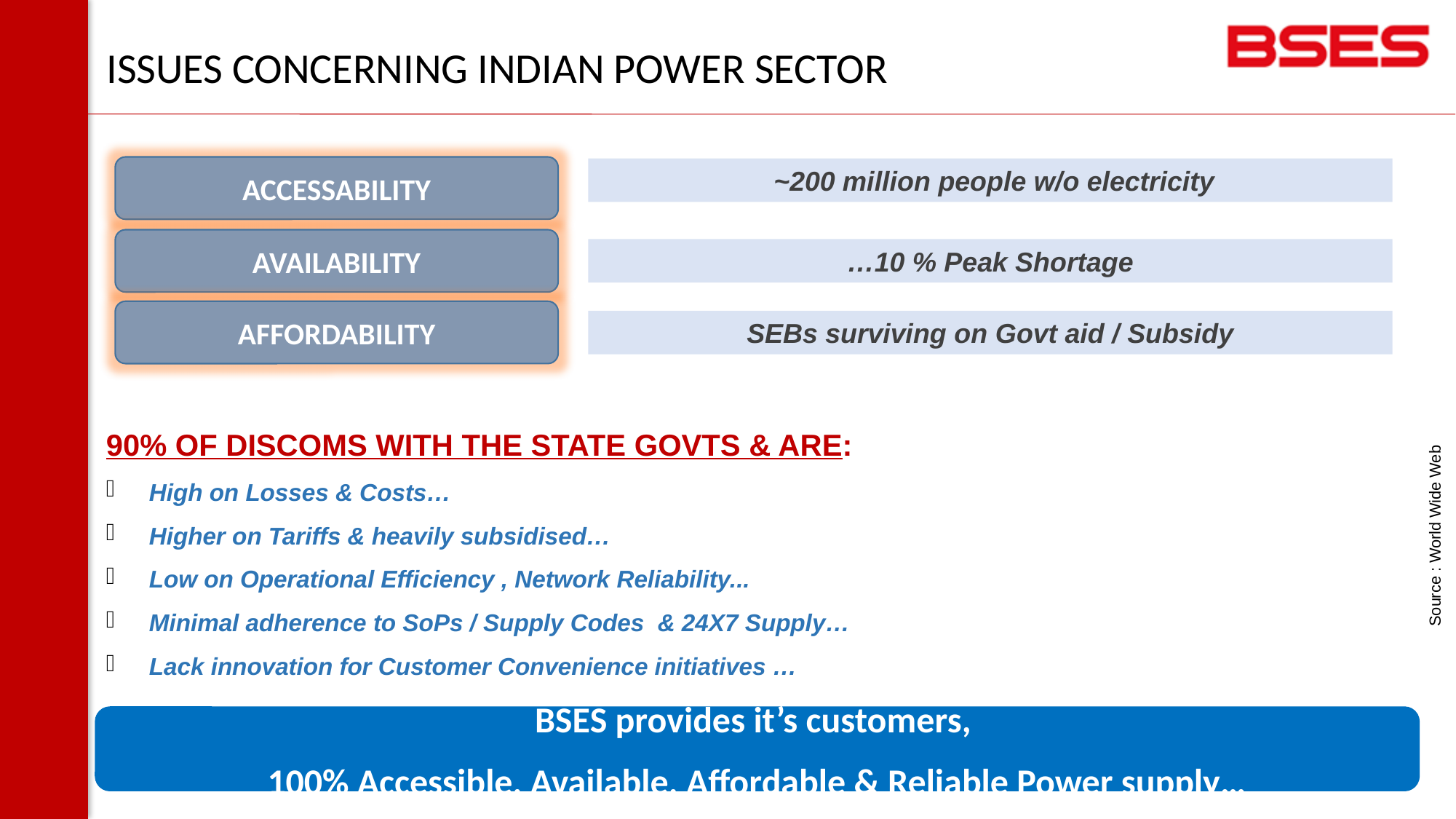

# Issues Concerning Indian Power Sector
ACCESSABILITY
 ~200 million people w/o electricity
AVAILABILITY
…10 % Peak Shortage
AFFORDABILITY
SEBs surviving on Govt aid / Subsidy
90% of discoms with the State Govts & are:
High on Losses & Costs…
Higher on Tariffs & heavily subsidised…
Low on Operational Efficiency , Network Reliability...
Minimal adherence to SoPs / Supply Codes  & 24X7 Supply…
Lack innovation for Customer Convenience initiatives …
Source : World Wide Web
BSES provides it’s customers,
100% Accessible, Available, Affordable & Reliable Power supply…